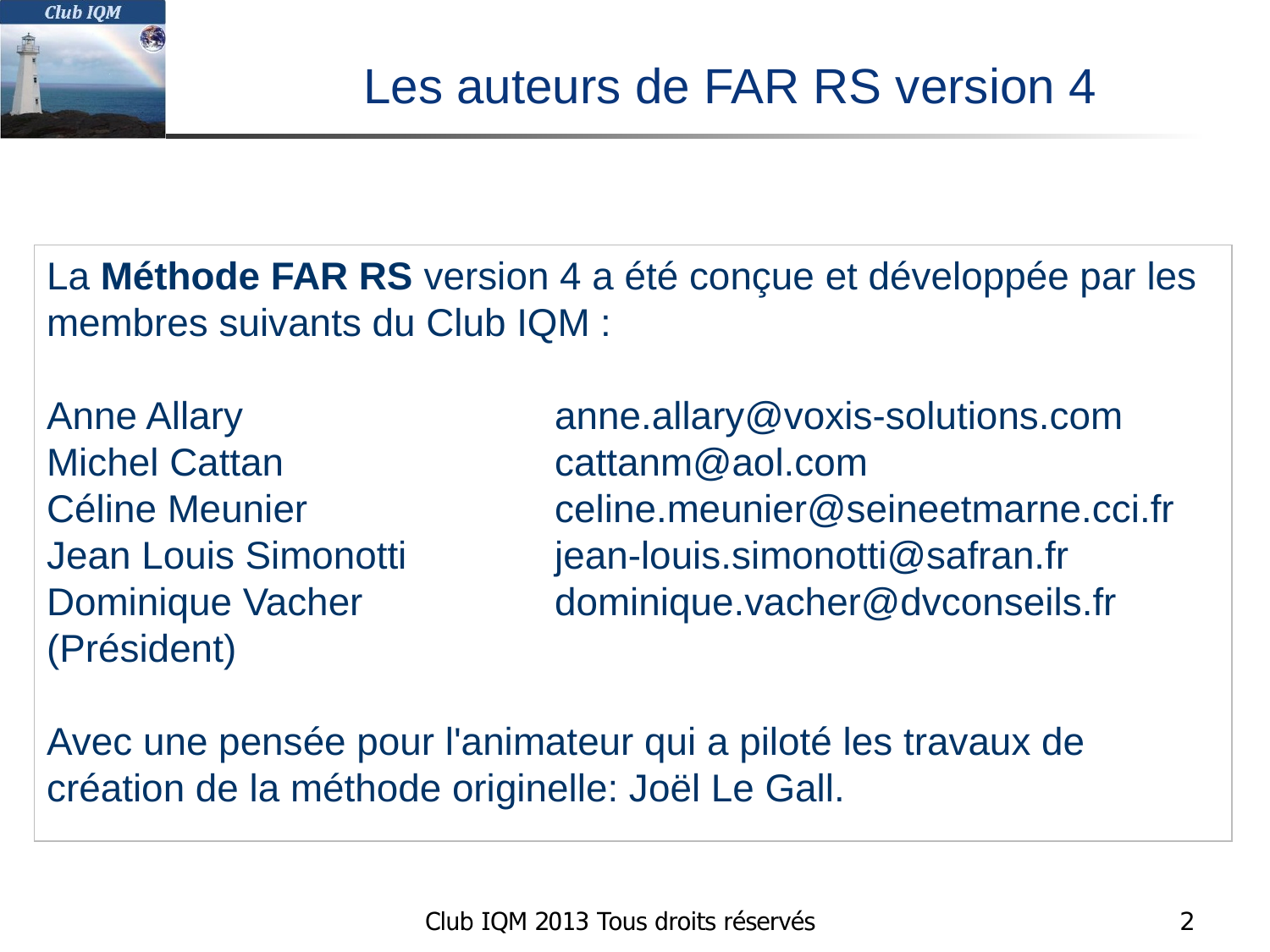

Les auteurs de FAR RS version 4
La Méthode FAR RS version 4 a été conçue et développée par les membres suivants du Club IQM :

Anne Allary                  	anne.allary@voxis-solutions.com
Michel Cattan              	cattanm@aol.com
Céline Meunier           		celine.meunier@seineetmarne.cci.fr
Jean Louis Simonotti  	jean-louis.simonotti@safran.fr
Dominique Vacher      	dominique.vacher@dvconseils.fr (Président)

Avec une pensée pour l'animateur qui a piloté les travaux de création de la méthode originelle: Joël Le Gall.
Club IQM 2013 Tous droits réservés
2